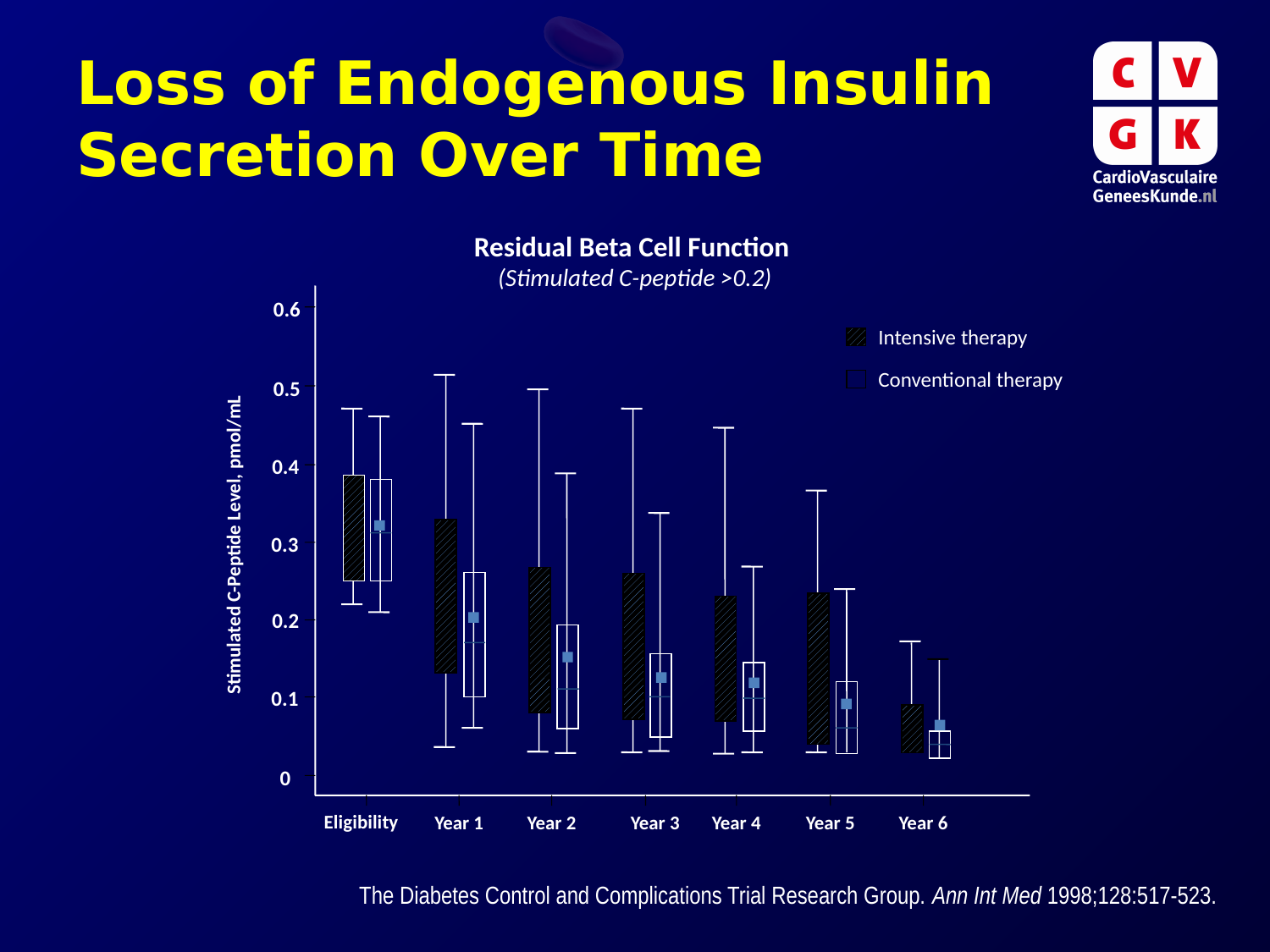

Loss of Endogenous Insulin Secretion Over Time
Residual Beta Cell Function
(Stimulated C-peptide >0.2)

0.6
0.5
0.4
0.3
0.2
0.1
0

Intensive therapy

Conventional therapy

Stimulated C-Peptide Level, pmol/mL

Eligibility
Year 1
Year 2
Year 3
Year 4
Year 5
Year 6
The Diabetes Control and Complications Trial Research Group. Ann Int Med 1998;128:517-523.